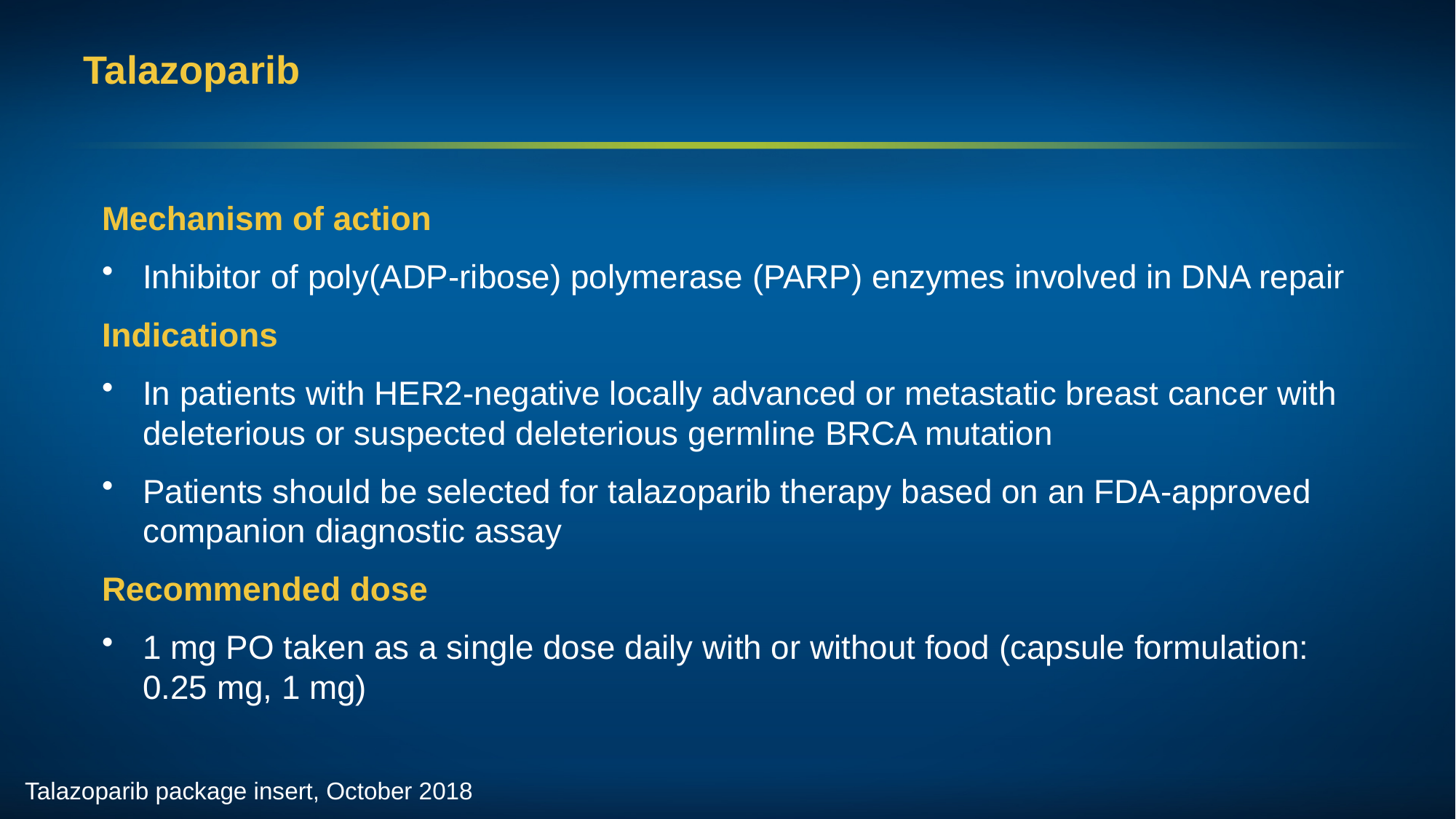

# Talazoparib
Mechanism of action
Inhibitor of poly(ADP-ribose) polymerase (PARP) enzymes involved in DNA repair
Indications
In patients with HER2-negative locally advanced or metastatic breast cancer with deleterious or suspected deleterious germline BRCA mutation
Patients should be selected for talazoparib therapy based on an FDA-approved companion diagnostic assay
Recommended dose
1 mg PO taken as a single dose daily with or without food (capsule formulation: 0.25 mg, 1 mg)

Talazoparib package insert, October 2018